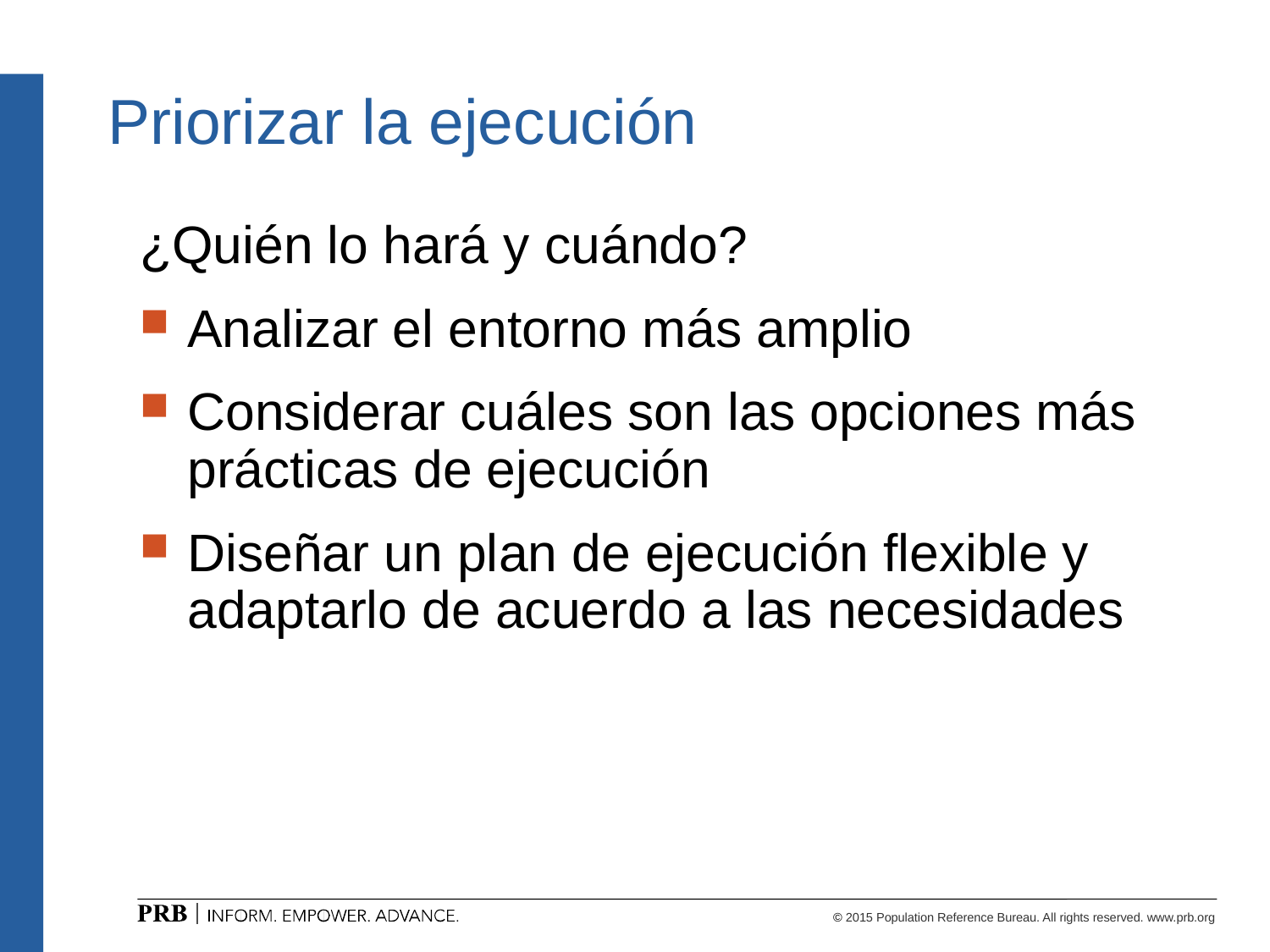

# Priorizar la ejecución
¿Quién lo hará y cuándo?
Analizar el entorno más amplio
Considerar cuáles son las opciones más prácticas de ejecución
Diseñar un plan de ejecución flexible y adaptarlo de acuerdo a las necesidades